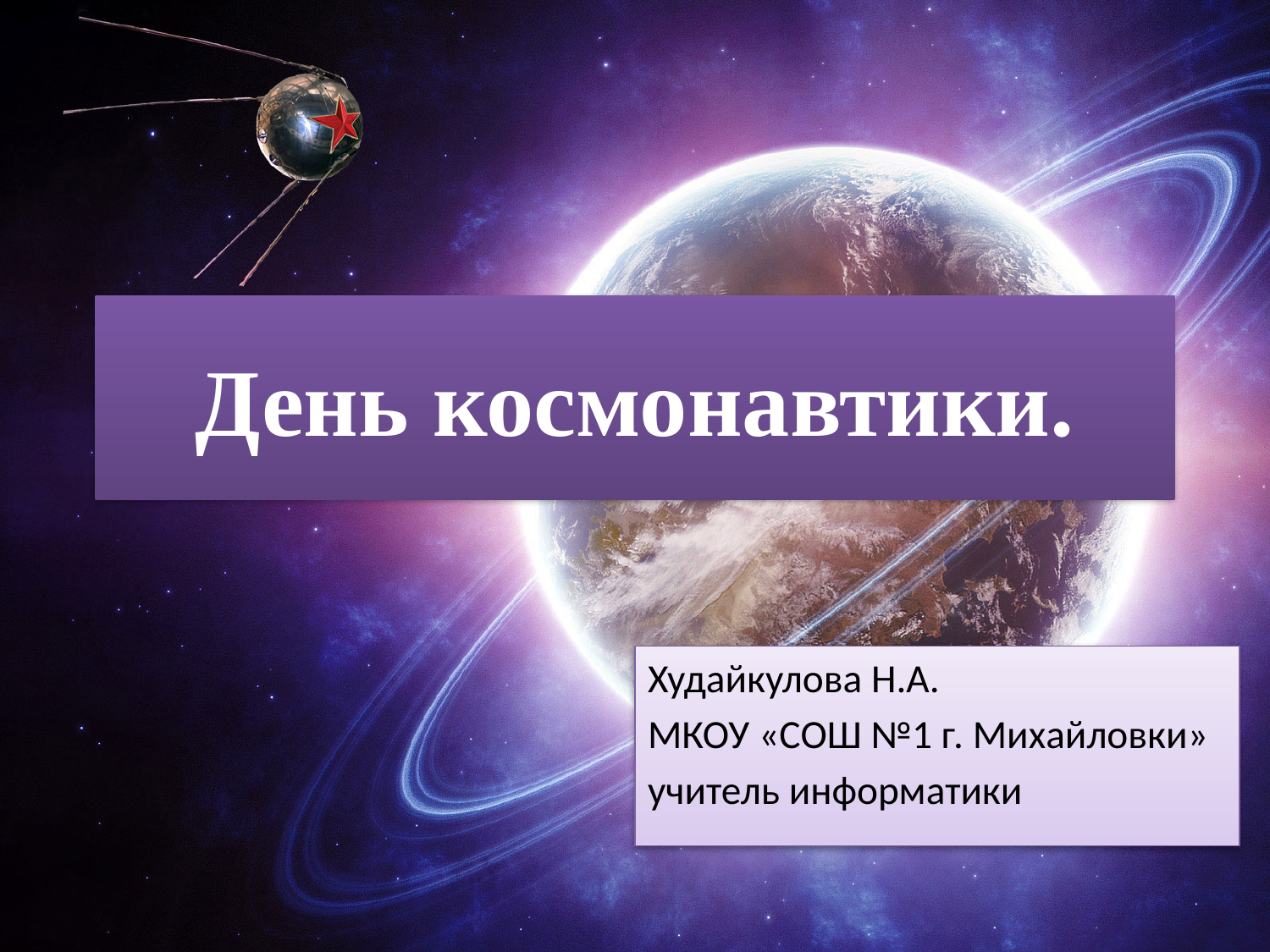

# День космонавтики.
Худайкулова Н.А.
МКОУ «СОШ №1 г. Михайловки»
учитель информатики